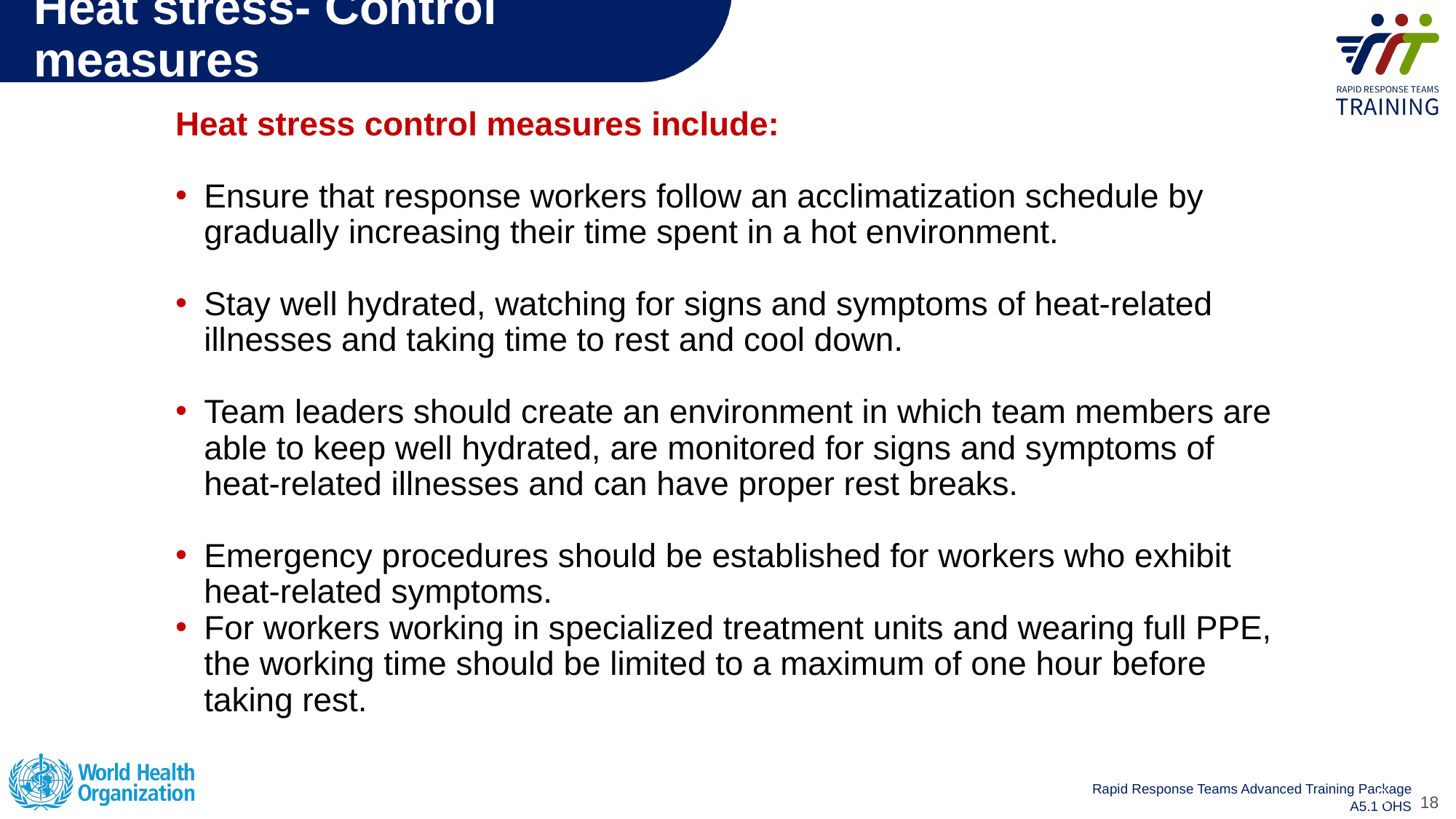

# Heat stress- Control measures
Heat stress control measures include:

Ensure that response workers follow an acclimatization schedule by gradually increasing their time spent in a hot environment.

Stay well hydrated, watching for signs and symptoms of heat-related illnesses and taking time to rest and cool down.

Team leaders should create an environment in which team members are able to keep well hydrated, are monitored for signs and symptoms of heat-related illnesses and can have proper rest breaks.

Emergency procedures should be established for workers who exhibit heat-related symptoms.
For workers working in specialized treatment units and wearing full PPE, the working time should be limited to a maximum of one hour before taking rest.
18